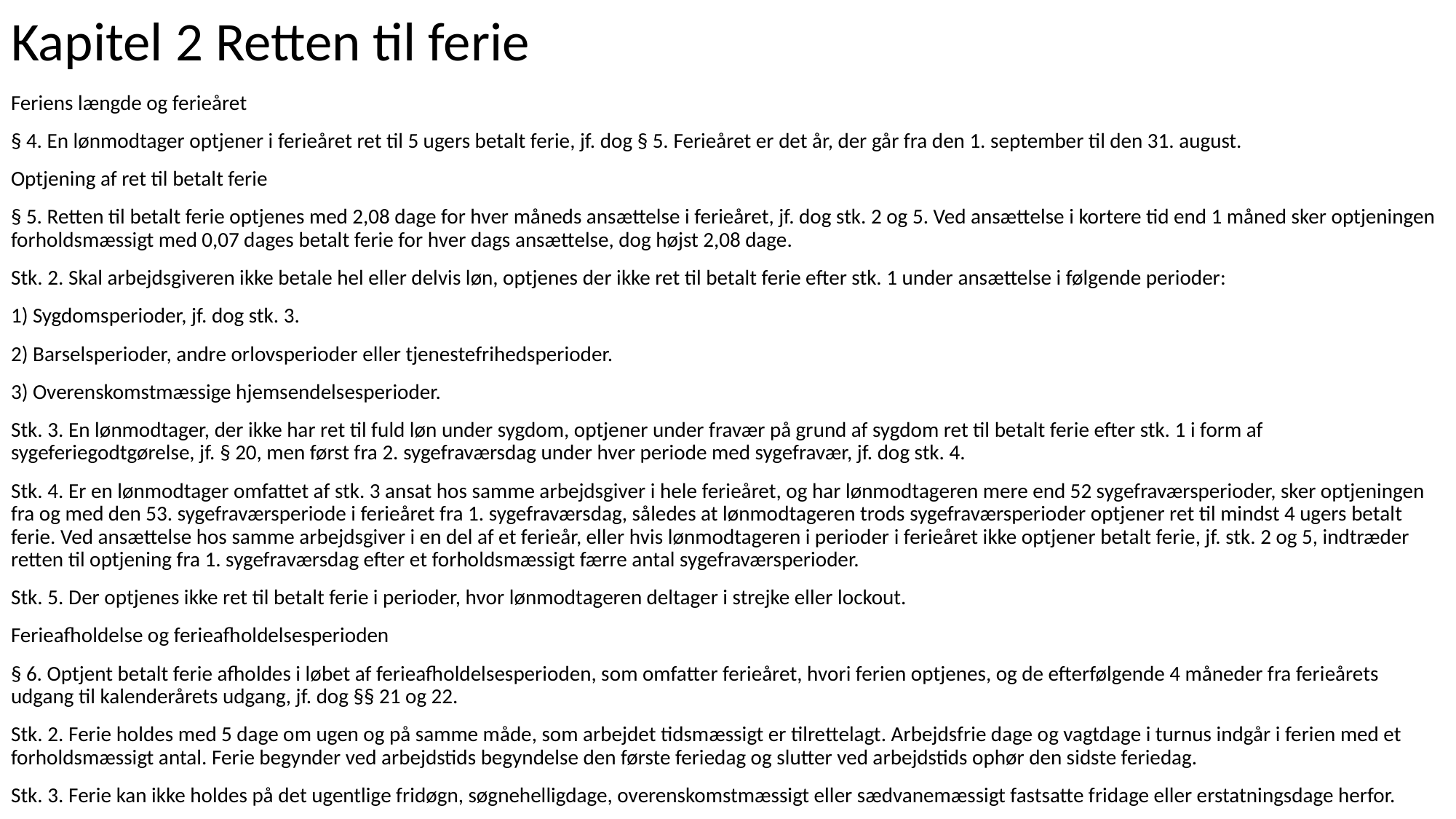

# Kapitel 2 Retten til ferie
Feriens længde og ferieåret
§ 4. En lønmodtager optjener i ferieåret ret til 5 ugers betalt ferie, jf. dog § 5. Ferieåret er det år, der går fra den 1. september til den 31. august.
Optjening af ret til betalt ferie
§ 5. Retten til betalt ferie optjenes med 2,08 dage for hver måneds ansættelse i ferieåret, jf. dog stk. 2 og 5. Ved ansættelse i kortere tid end 1 måned sker optjeningen forholdsmæssigt med 0,07 dages betalt ferie for hver dags ansættelse, dog højst 2,08 dage.
Stk. 2. Skal arbejdsgiveren ikke betale hel eller delvis løn, optjenes der ikke ret til betalt ferie efter stk. 1 under ansættelse i følgende perioder:
1) Sygdomsperioder, jf. dog stk. 3.
2) Barselsperioder, andre orlovsperioder eller tjenestefrihedsperioder.
3) Overenskomstmæssige hjemsendelsesperioder.
Stk. 3. En lønmodtager, der ikke har ret til fuld løn under sygdom, optjener under fravær på grund af sygdom ret til betalt ferie efter stk. 1 i form af sygeferiegodtgørelse, jf. § 20, men først fra 2. sygefraværsdag under hver periode med sygefravær, jf. dog stk. 4.
Stk. 4. Er en lønmodtager omfattet af stk. 3 ansat hos samme arbejdsgiver i hele ferieåret, og har lønmodtageren mere end 52 sygefraværsperioder, sker optjeningen fra og med den 53. sygefraværsperiode i ferieåret fra 1. sygefraværsdag, således at lønmodtageren trods sygefraværsperioder optjener ret til mindst 4 ugers betalt ferie. Ved ansættelse hos samme arbejdsgiver i en del af et ferieår, eller hvis lønmodtageren i perioder i ferieåret ikke optjener betalt ferie, jf. stk. 2 og 5, indtræder retten til optjening fra 1. sygefraværsdag efter et forholdsmæssigt færre antal sygefraværsperioder.
Stk. 5. Der optjenes ikke ret til betalt ferie i perioder, hvor lønmodtageren deltager i strejke eller lockout.
Ferieafholdelse og ferieafholdelsesperioden
§ 6. Optjent betalt ferie afholdes i løbet af ferieafholdelsesperioden, som omfatter ferieåret, hvori ferien optjenes, og de efterfølgende 4 måneder fra ferieårets udgang til kalenderårets udgang, jf. dog §§ 21 og 22.
Stk. 2. Ferie holdes med 5 dage om ugen og på samme måde, som arbejdet tidsmæssigt er tilrettelagt. Arbejdsfrie dage og vagtdage i turnus indgår i ferien med et forholdsmæssigt antal. Ferie begynder ved arbejdstids begyndelse den første feriedag og slutter ved arbejdstids ophør den sidste feriedag.
Stk. 3. Ferie kan ikke holdes på det ugentlige fridøgn, søgnehelligdage, overenskomstmæssigt eller sædvanemæssigt fastsatte fridage eller erstatningsdage herfor.